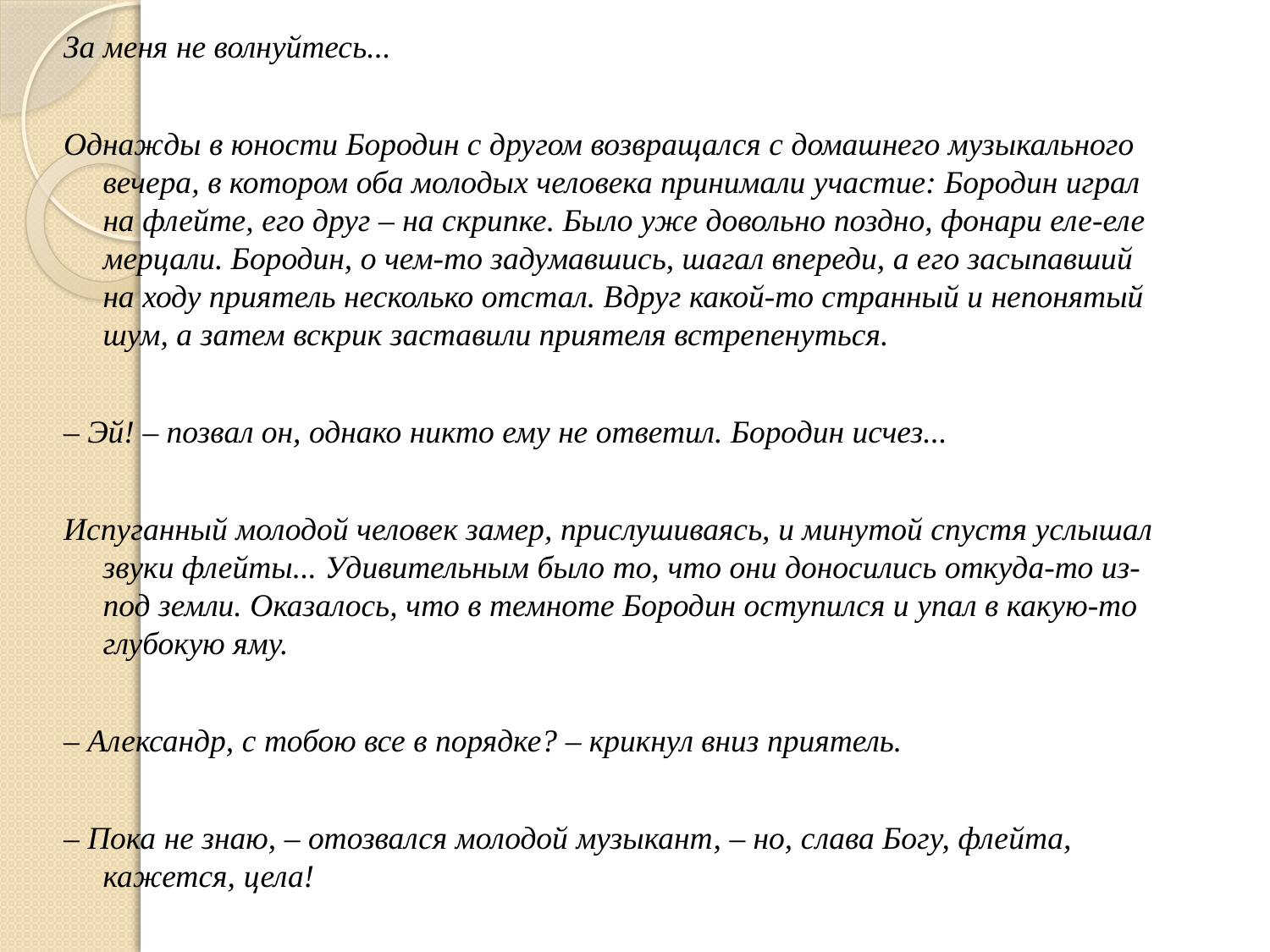

За меня не волнуйтесь...

Однажды в юности Бородин с другом возвращался с домашнего музыкального вечера, в котором оба молодых человека принимали участие: Бородин играл на флейте, его друг – на скрипке. Было уже довольно поздно, фонари еле-еле мерцали. Бородин, о чем-то задумавшись, шагал впереди, а его засыпавший на ходу приятель несколько отстал. Вдруг какой-то странный и непонятый шум, а затем вскрик заставили приятеля встрепенуться.

– Эй! – позвал он, однако никто ему не ответил. Бородин исчез...

Испуганный молодой человек замер, прислушиваясь, и минутой спустя услышал звуки флейты... Удивительным было то, что они доносились откуда-то из-под земли. Оказалось, что в темноте Бородин оступился и упал в какую-то глубокую яму.

– Александр, с тобою все в порядке? – крикнул вниз приятель.

– Пока не знаю, – отозвался молодой музыкант, – но, слава Богу, флейта, кажется, цела!